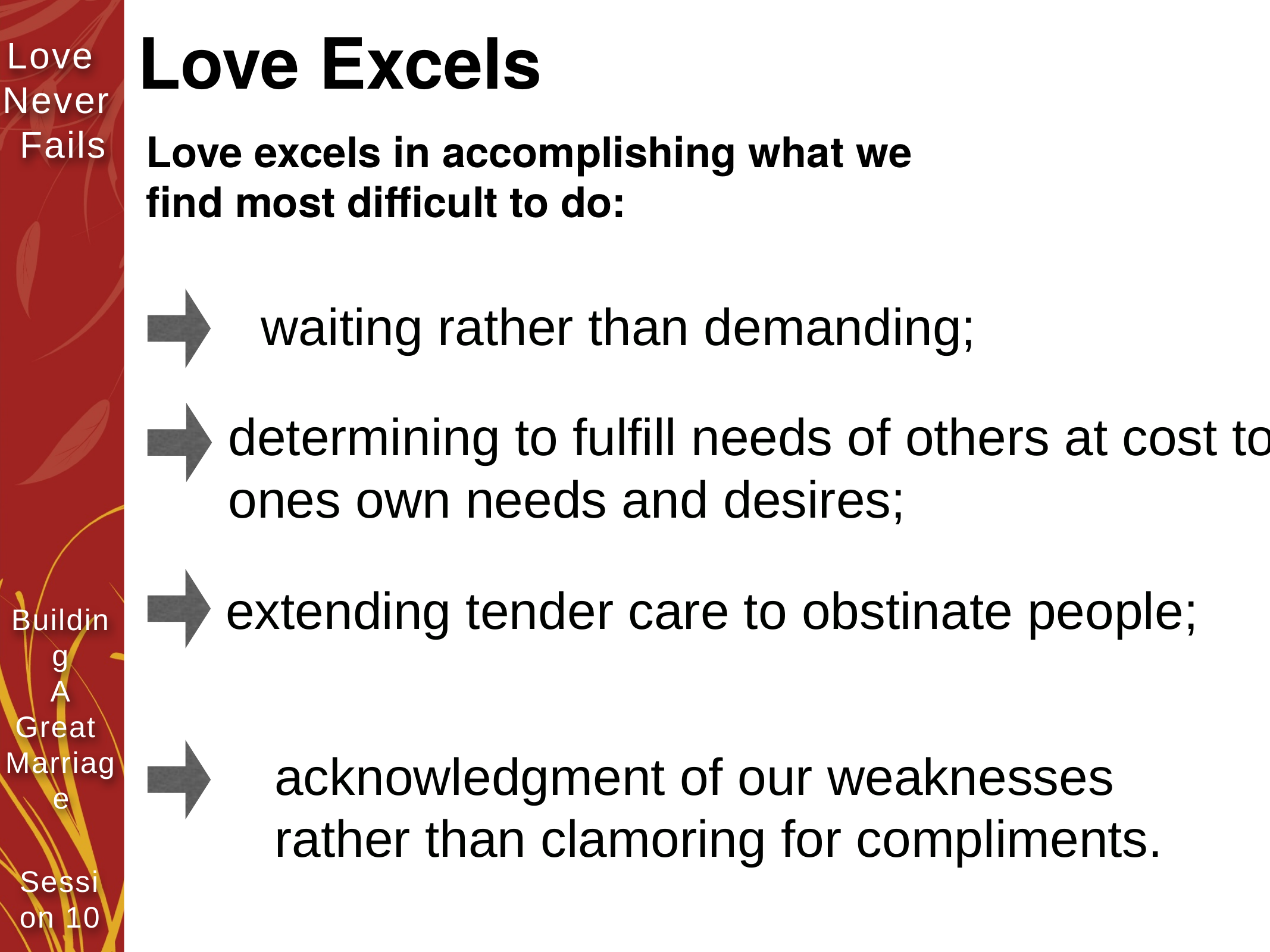

# Love Excels
Love excels in accomplishing what we find most difficult to do:

waiting rather than demanding;

determining to fulfill needs of others at cost to ones own needs and desires;

extending tender care to obstinate people;

acknowledgment of our weaknesses
rather than clamoring for compliments.